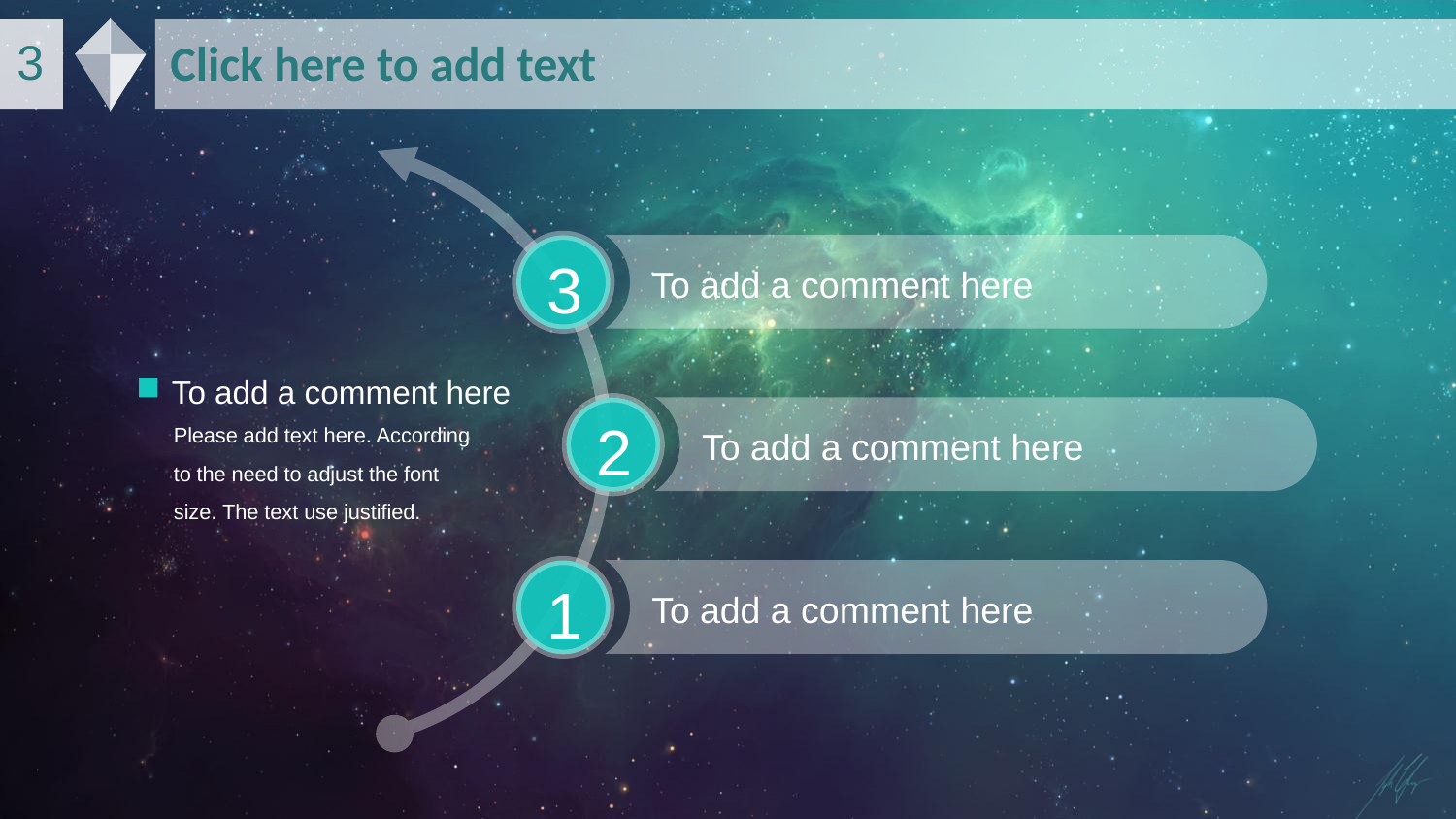

3
Click here to add text

3
To add a comment here

To add a comment here

2
Please add text here. According to the need to adjust the font size. The text use justified.
To add a comment here

1
To add a comment here